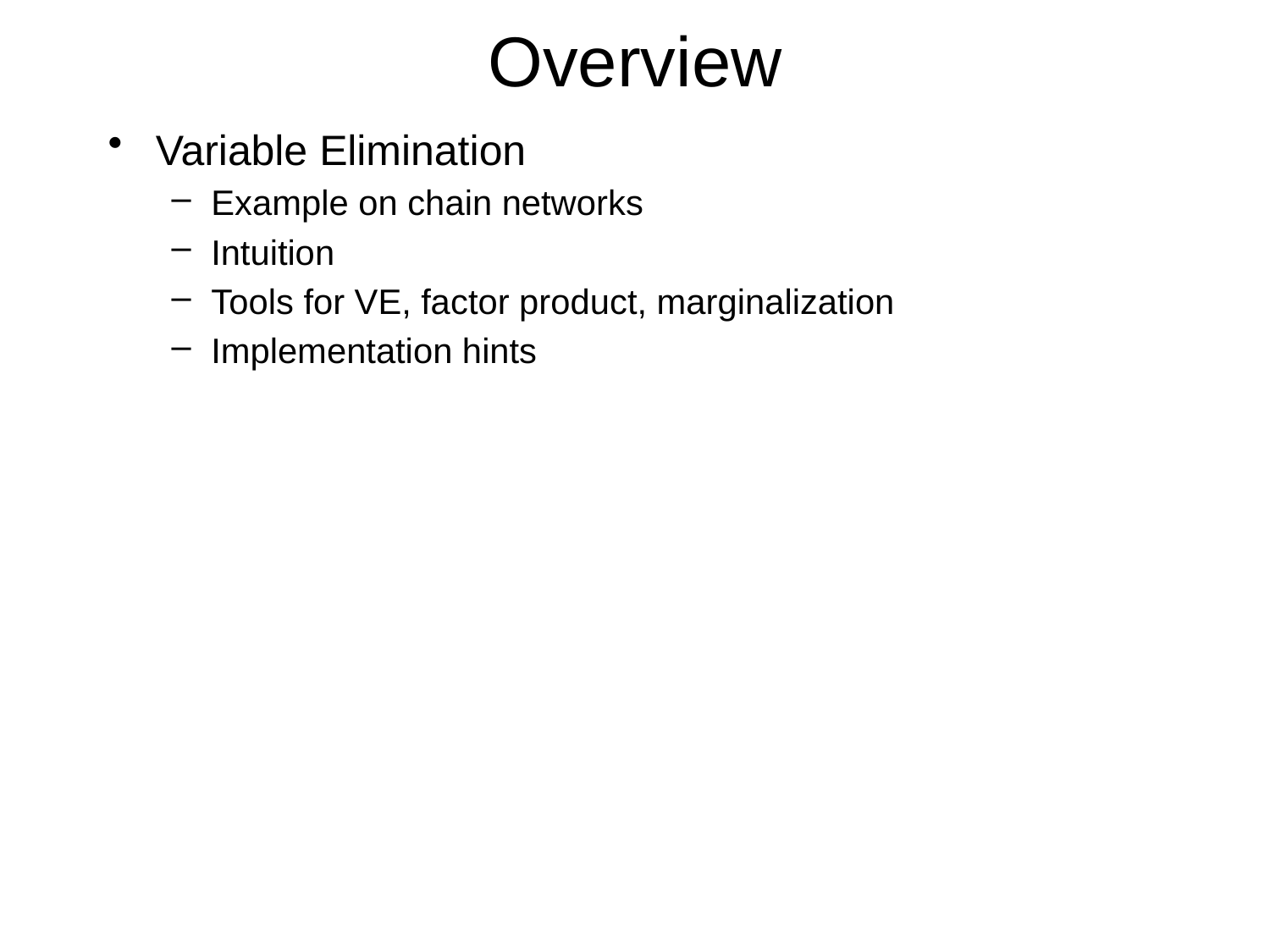

# Overview
Variable Elimination
Example on chain networks
Intuition
Tools for VE, factor product, marginalization
Implementation hints